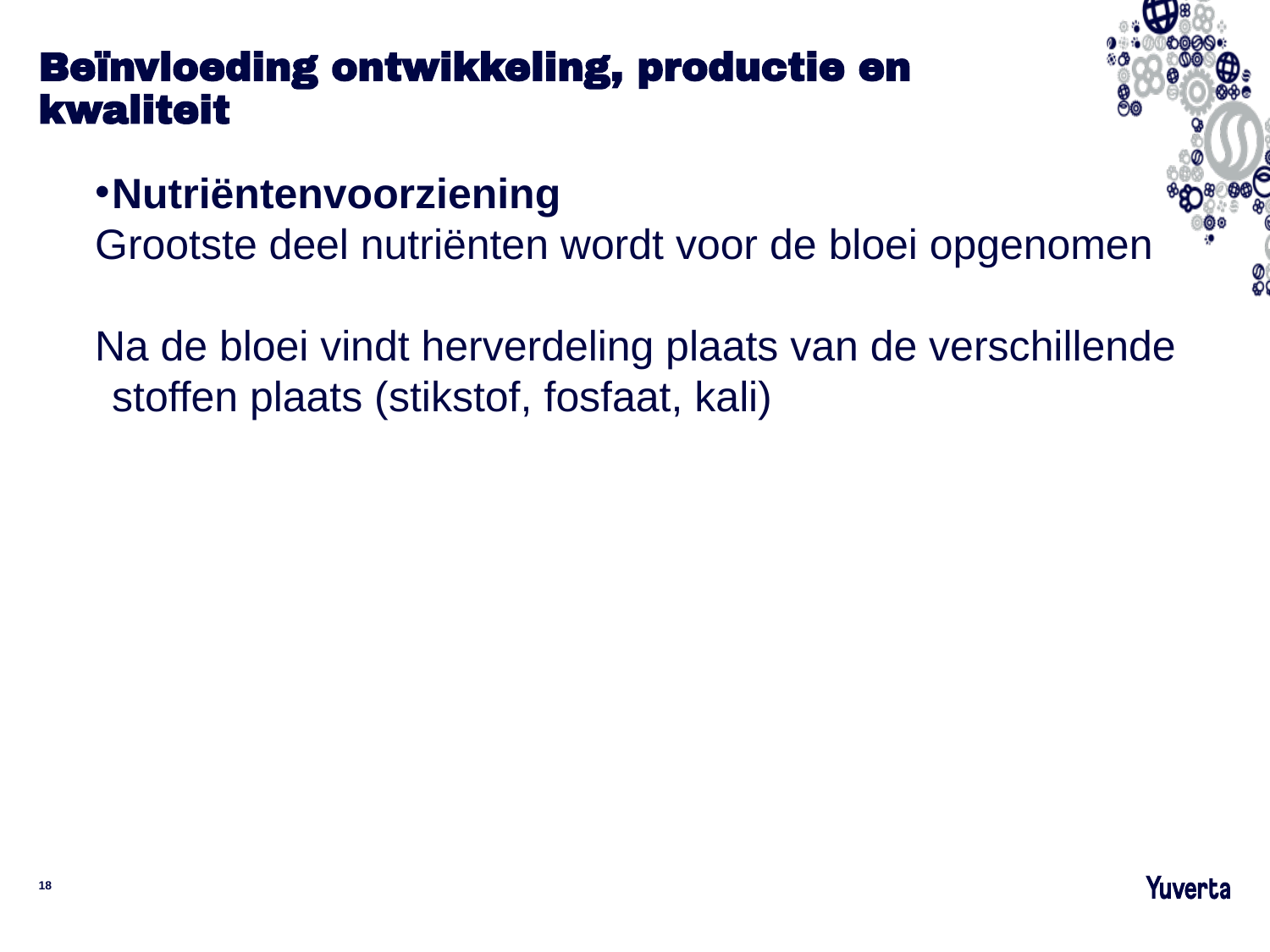

# Beïnvloeding ontwikkeling, productie en kwaliteit
Nutriëntenvoorziening
Grootste deel nutriënten wordt voor de bloei opgenomen

Na de bloei vindt herverdeling plaats van de verschillende stoffen plaats (stikstof, fosfaat, kali)
18